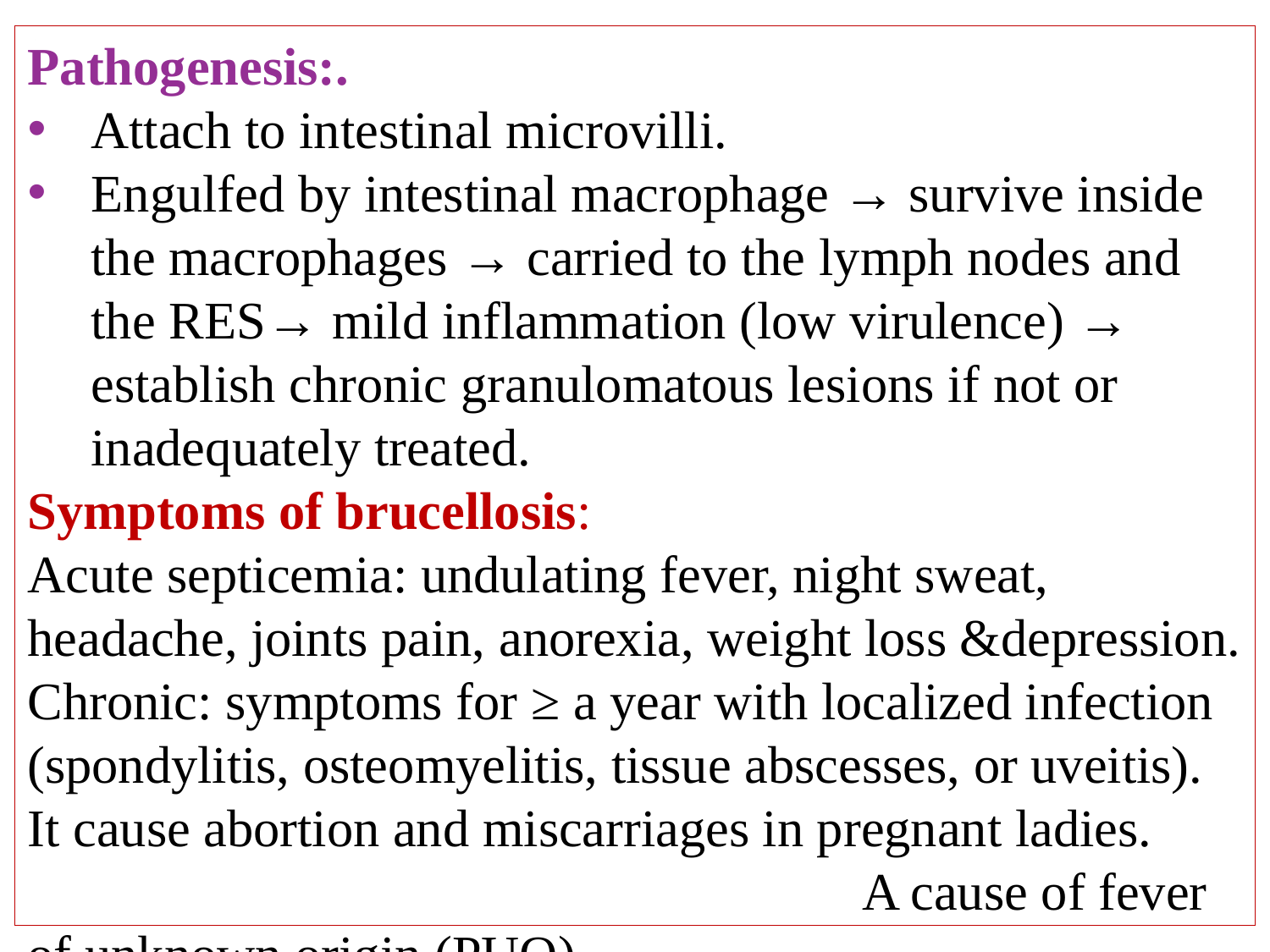

Pathogenesis:.
Attach to intestinal microvilli.
Engulfed by intestinal macrophage → survive inside the macrophages → carried to the lymph nodes and the RES→ mild inflammation (low virulence) → establish chronic granulomatous lesions if not or inadequately treated.
Symptoms of brucellosis:
Acute septicemia: undulating fever, night sweat, headache, joints pain, anorexia, weight loss &depression.
Chronic: symptoms for ≥ a year with localized infection (spondylitis, osteomyelitis, tissue abscesses, or uveitis).
It cause abortion and miscarriages in pregnant ladies.                                                                      A cause of fever of unknown origin (PUO).
# N